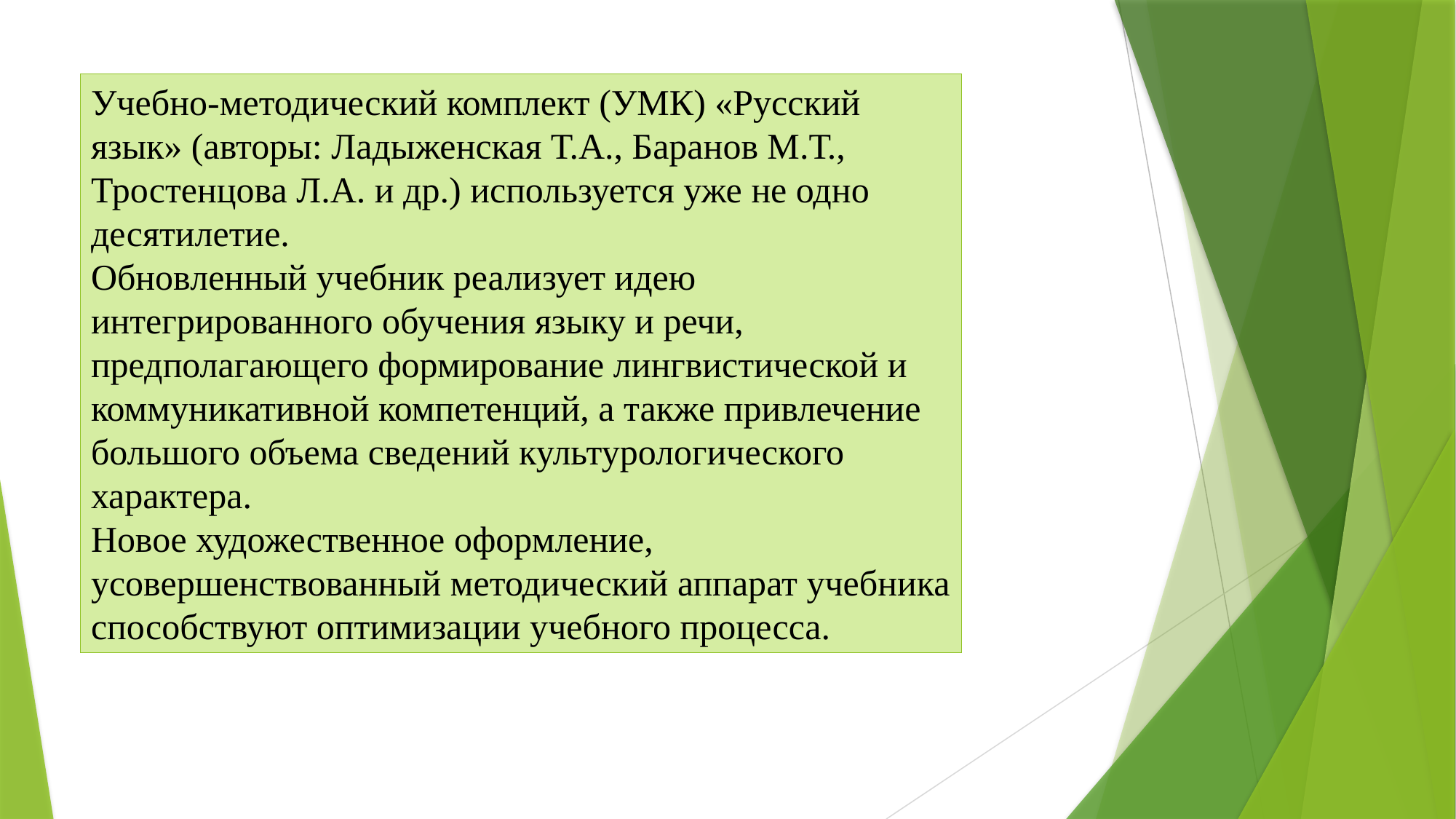

Учебно-методический комплект (УМК) «Русский язык» (авторы: Ладыженская Т.А., Баранов М.Т., Тростенцова Л.А. и др.) используется уже не одно десятилетие.
Обновленный учебник реализует идею интегрированного обучения языку и речи, предполагающего формирование лингвистической и коммуникативной компетенций, а также привлечение большого объема сведений культурологического характера.
Новое художественное оформление, усовершенствованный методический аппарат учебника способствуют оптимизации учебного процесса.